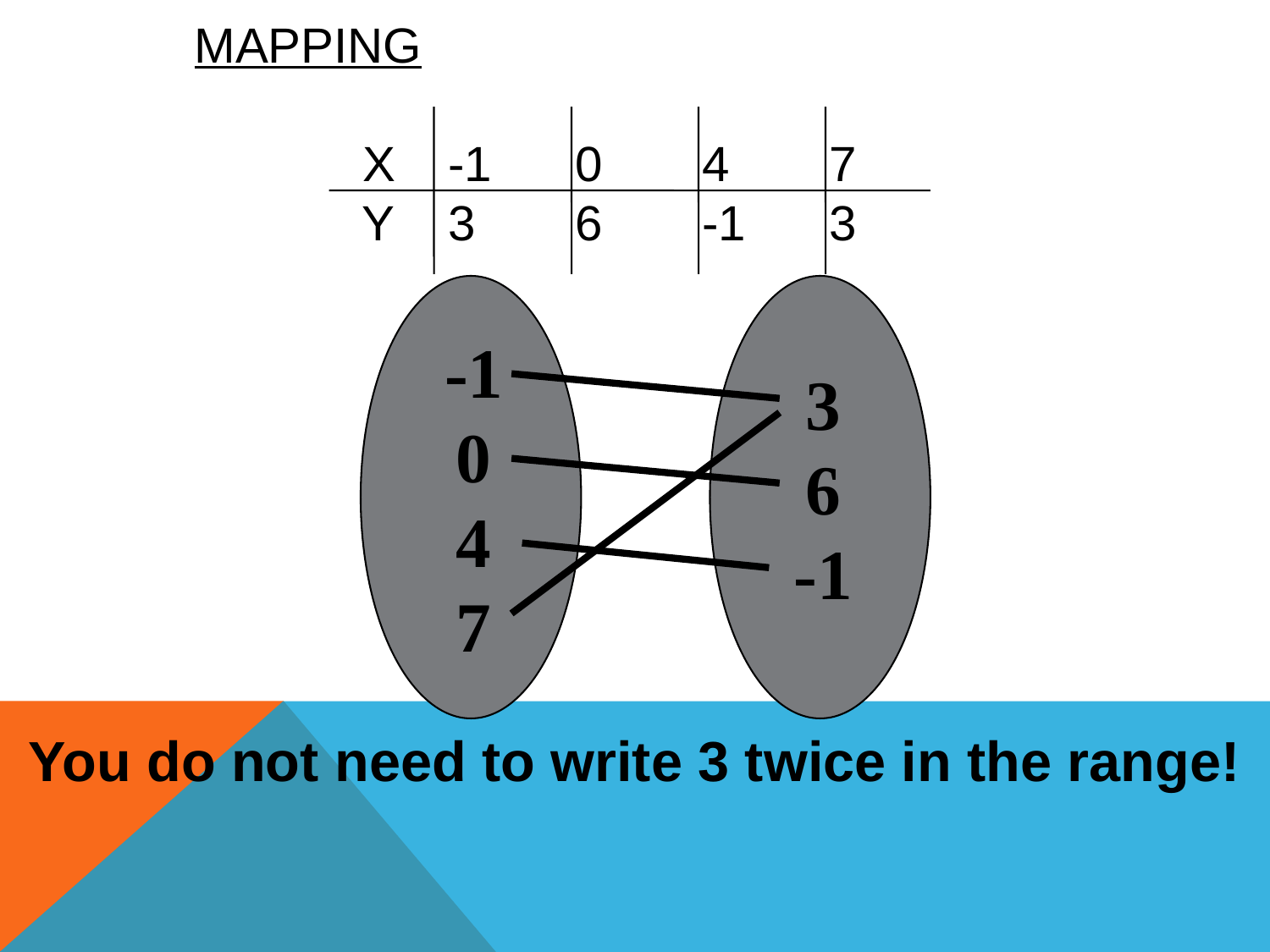

# Mapping x	-1	0	4	7 y	3	6	-1	3

-1
0
4
7
3
6
-1

You do not need to write 3 twice in the range!